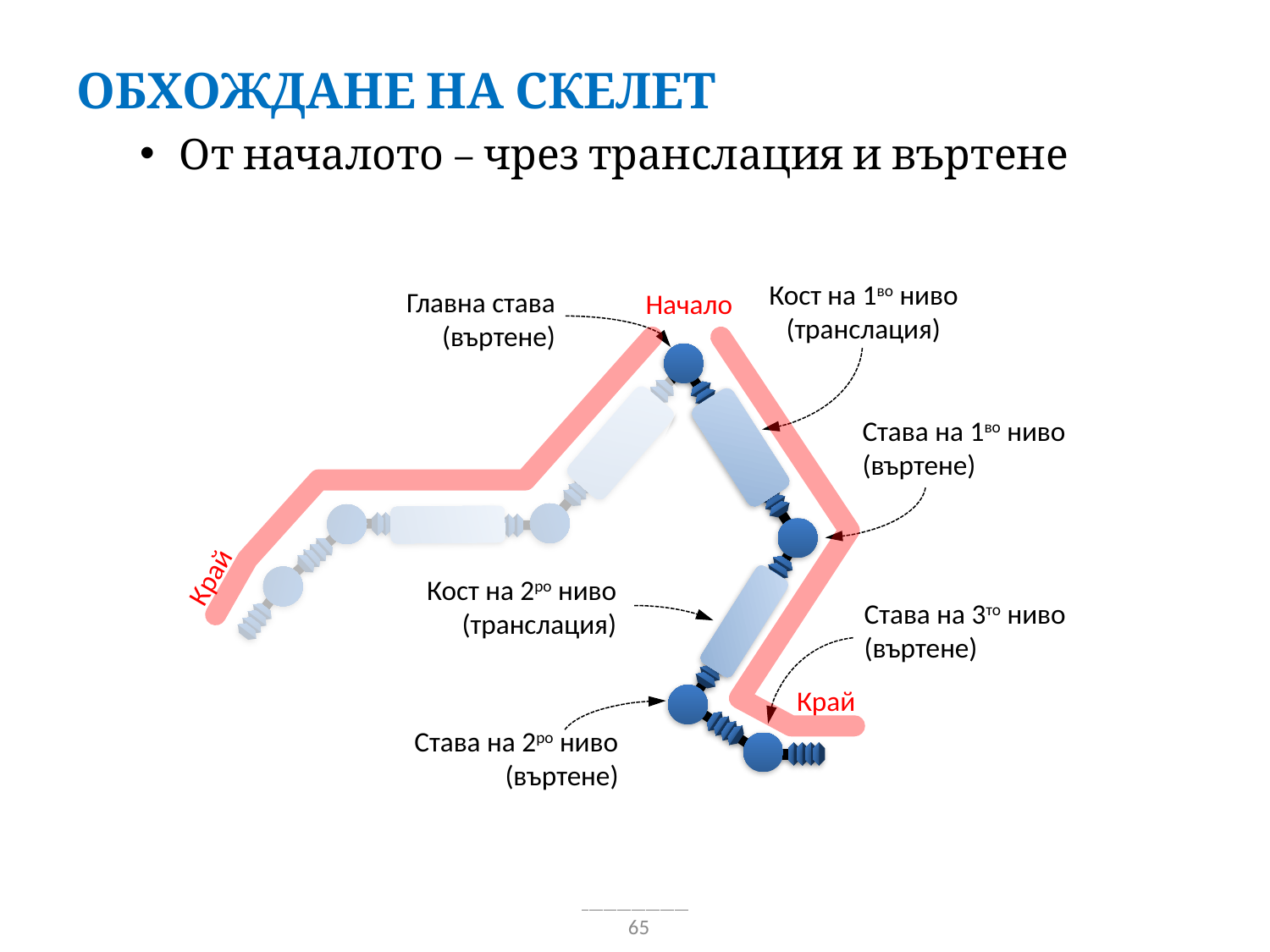

Обхождане на скелет
От началото – чрез транслация и въртене

Кост на 1во ниво
(транслация)
Главна става
(въртене)
Начало

Става на 1во ниво
(въртене)

Край
Кост на 2ро ниво
(транслация)

Става на 3то ниво
(въртене)

Край

Става на 2ро ниво
(въртене)
65